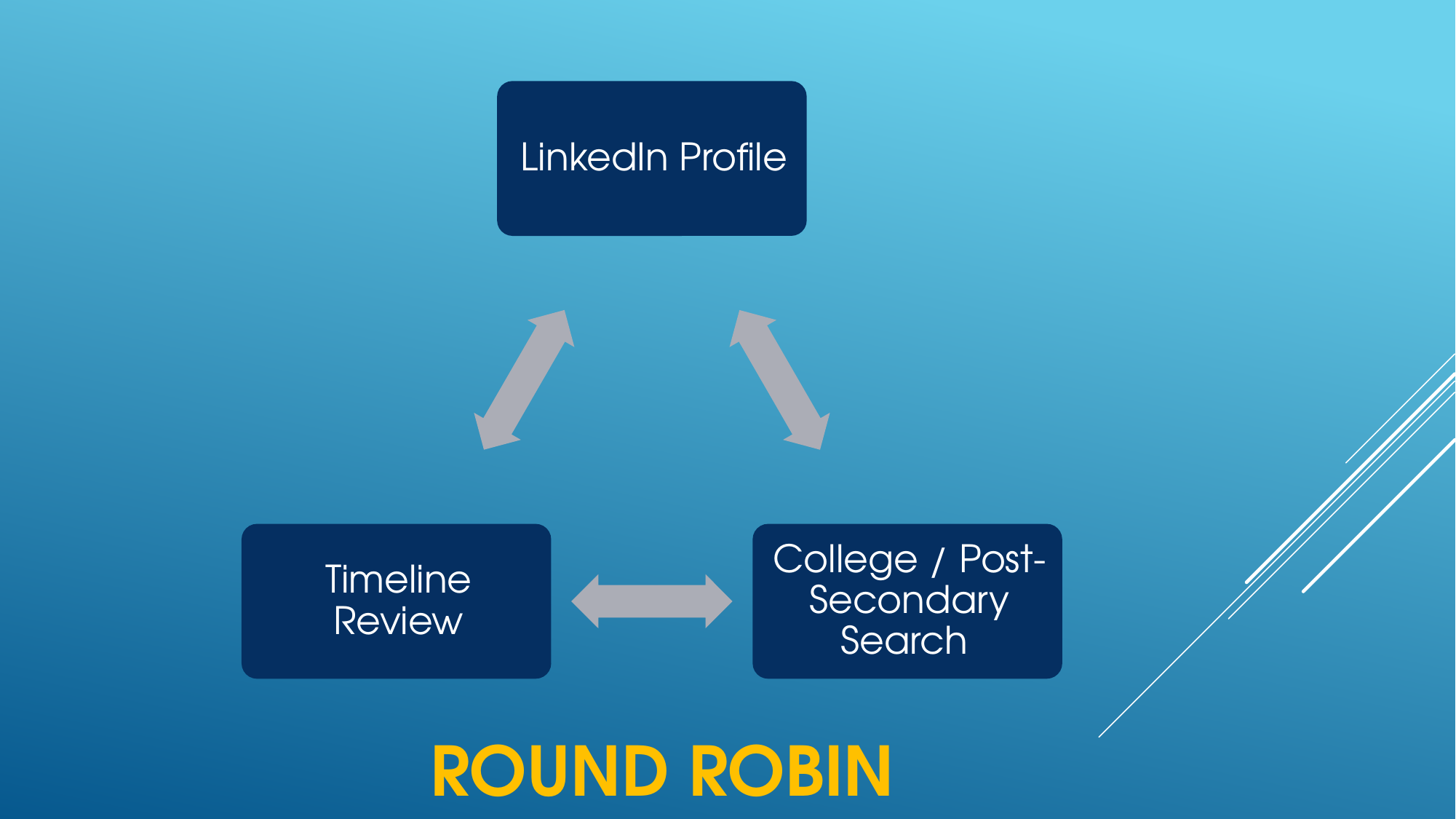

LinkedIn Profile

College / Post-Secondary Search

Timeline Review

# Round Robin